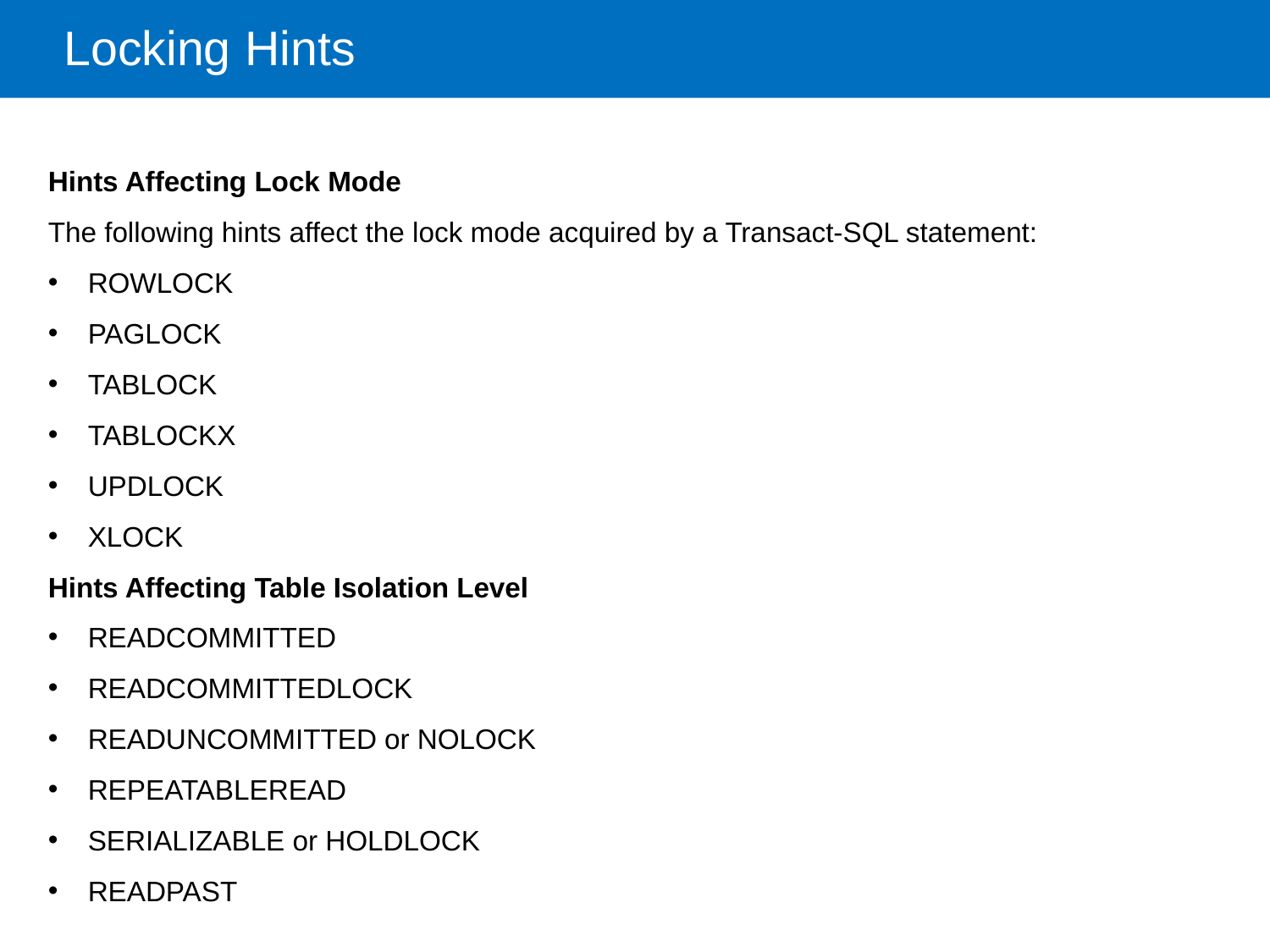

# Locking Hints
Hints Affecting Lock Mode
The following hints affect the lock mode acquired by a Transact-SQL statement:
ROWLOCK
PAGLOCK
TABLOCK
TABLOCKX
UPDLOCK
XLOCK
Hints Affecting Table Isolation Level
READCOMMITTED
READCOMMITTEDLOCK
READUNCOMMITTED or NOLOCK
REPEATABLEREAD
SERIALIZABLE or HOLDLOCK
READPAST